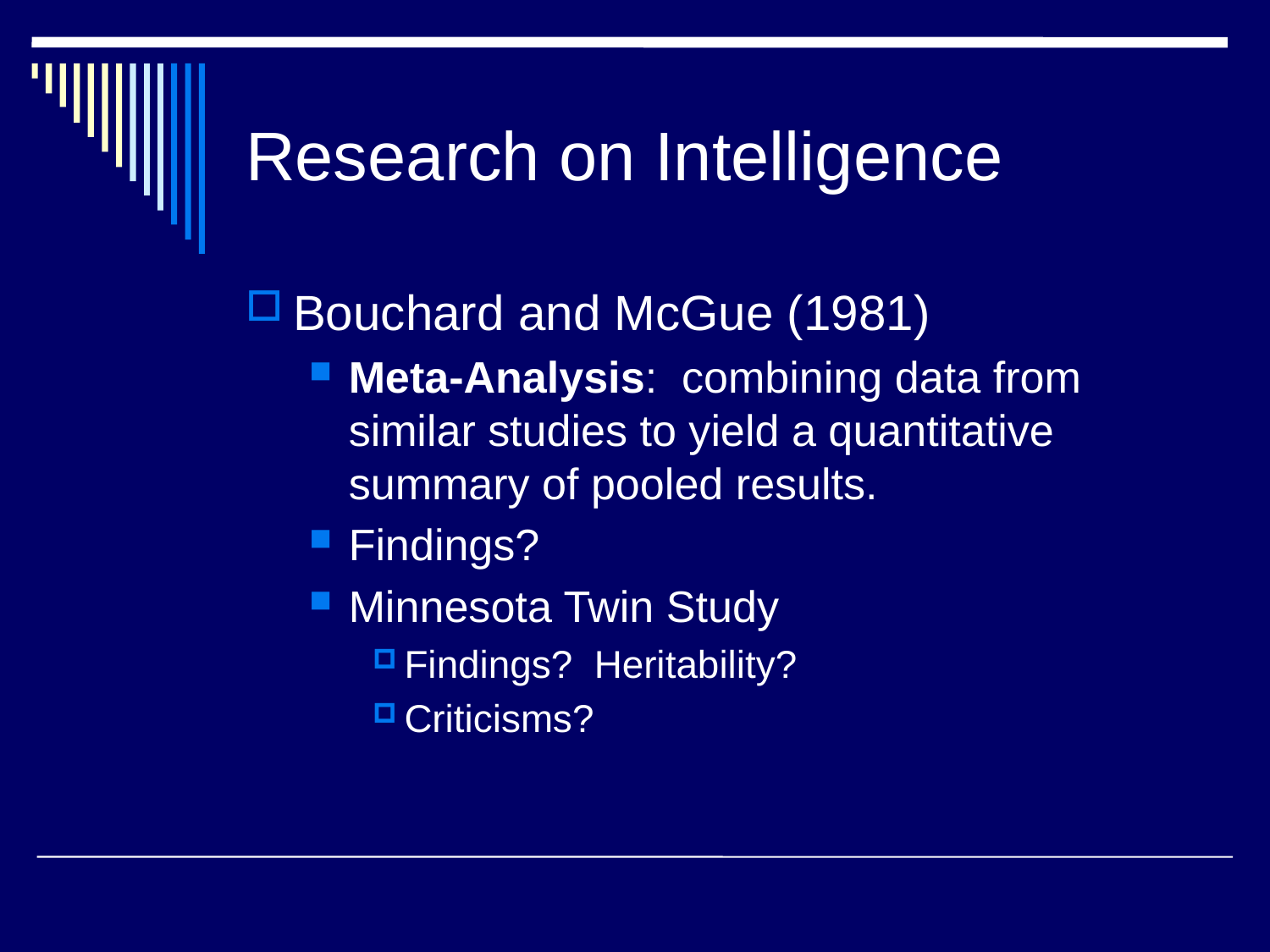

Research on Intelligence
Bouchard and McGue (1981)
Meta-Analysis:  combining data from similar studies to yield a quantitative summary of pooled results.
Findings?
Minnesota Twin Study
Findings?  Heritability?
Criticisms?